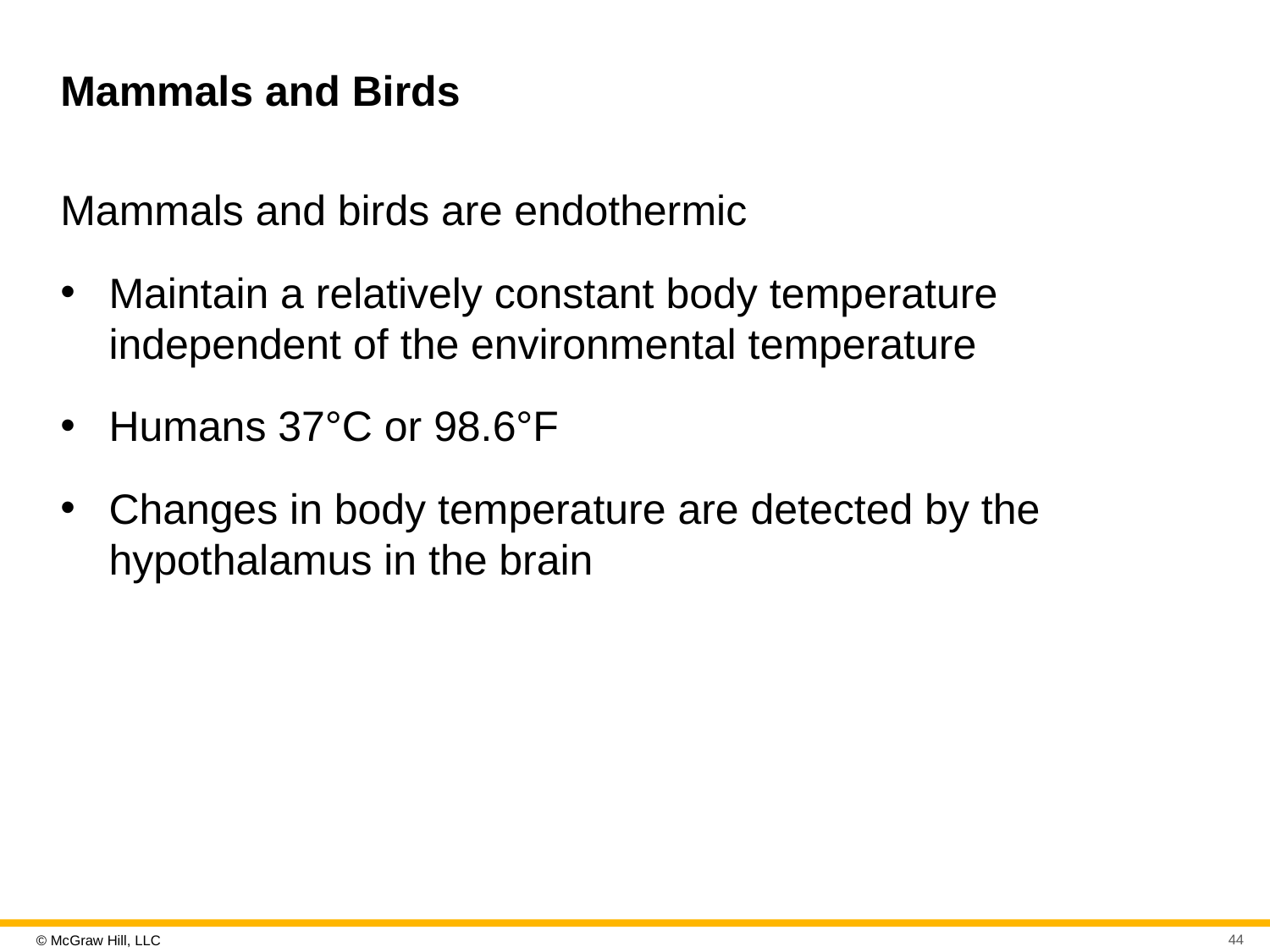

# Mammals and Birds
Mammals and birds are endothermic
Maintain a relatively constant body temperature independent of the environmental temperature
Humans 37°C or 98.6°F
Changes in body temperature are detected by the hypothalamus in the brain
44